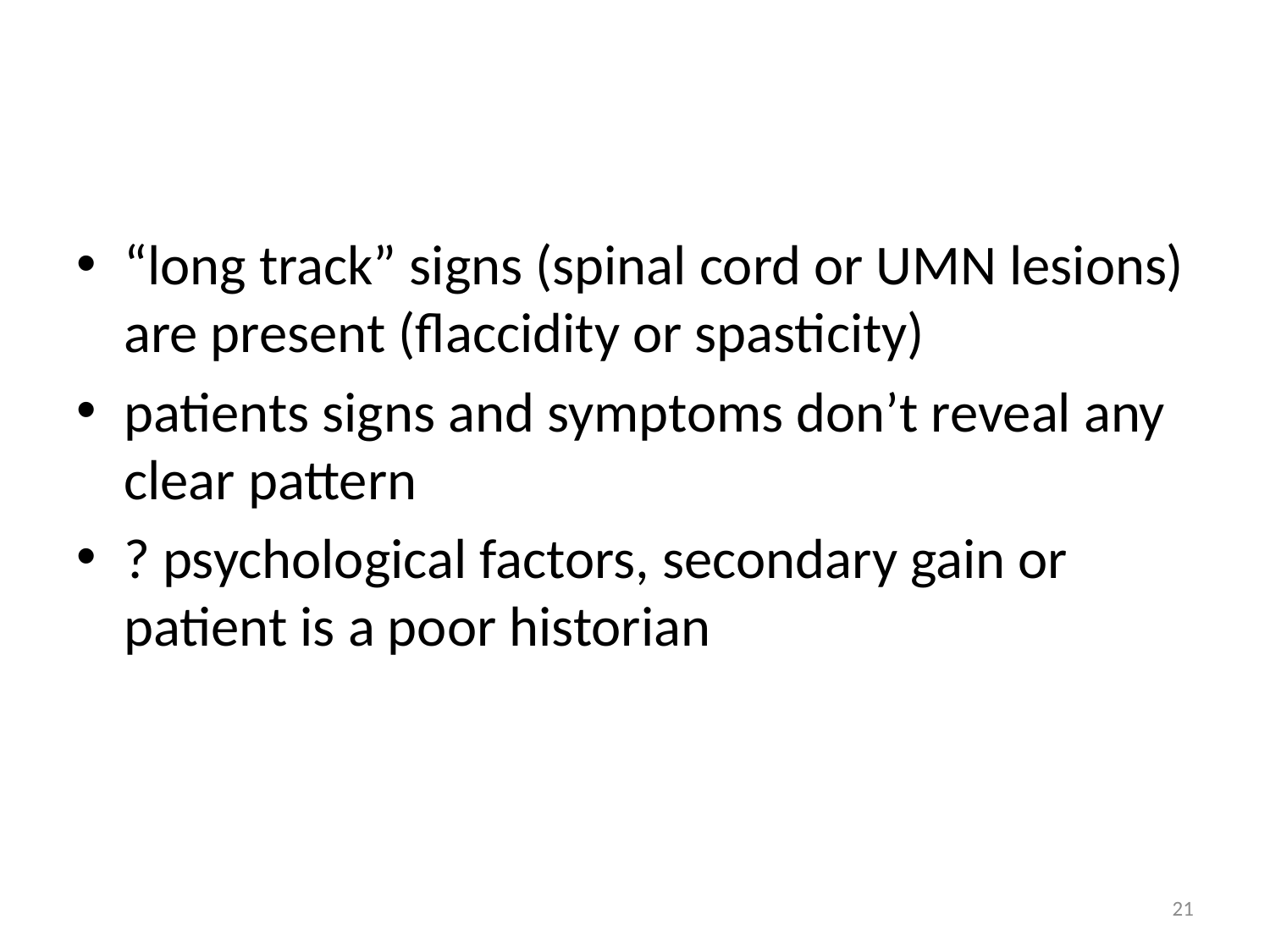

#
“long track” signs (spinal cord or UMN lesions) are present (flaccidity or spasticity)
patients signs and symptoms don’t reveal any clear pattern
? psychological factors, secondary gain or patient is a poor historian

21